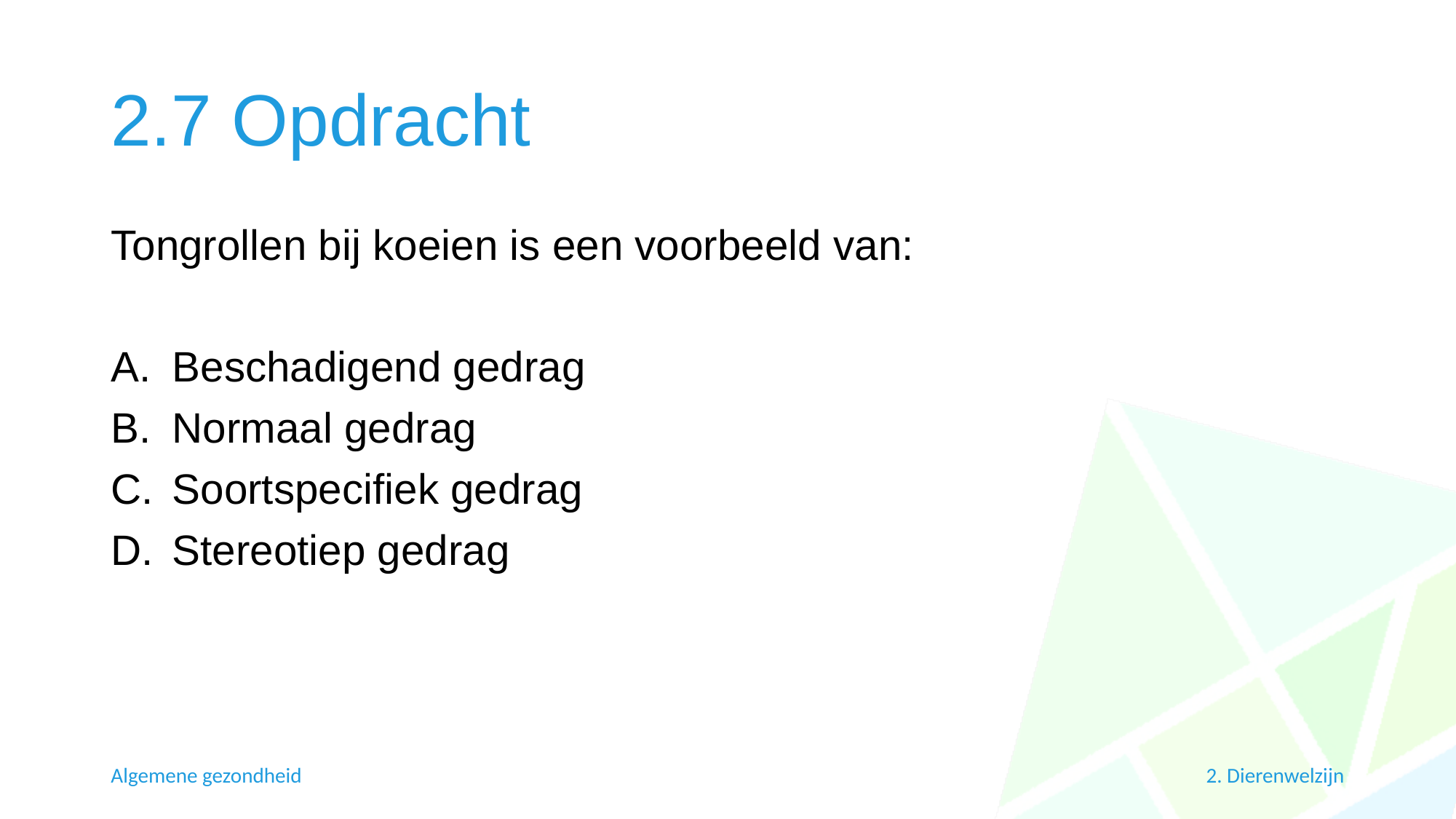

# 2.7 Opdracht
Tongrollen bij koeien is een voorbeeld van:

Beschadigend gedrag
Normaal gedrag
Soortspecifiek gedrag
Stereotiep gedrag
Algemene gezondheid
2. Dierenwelzijn